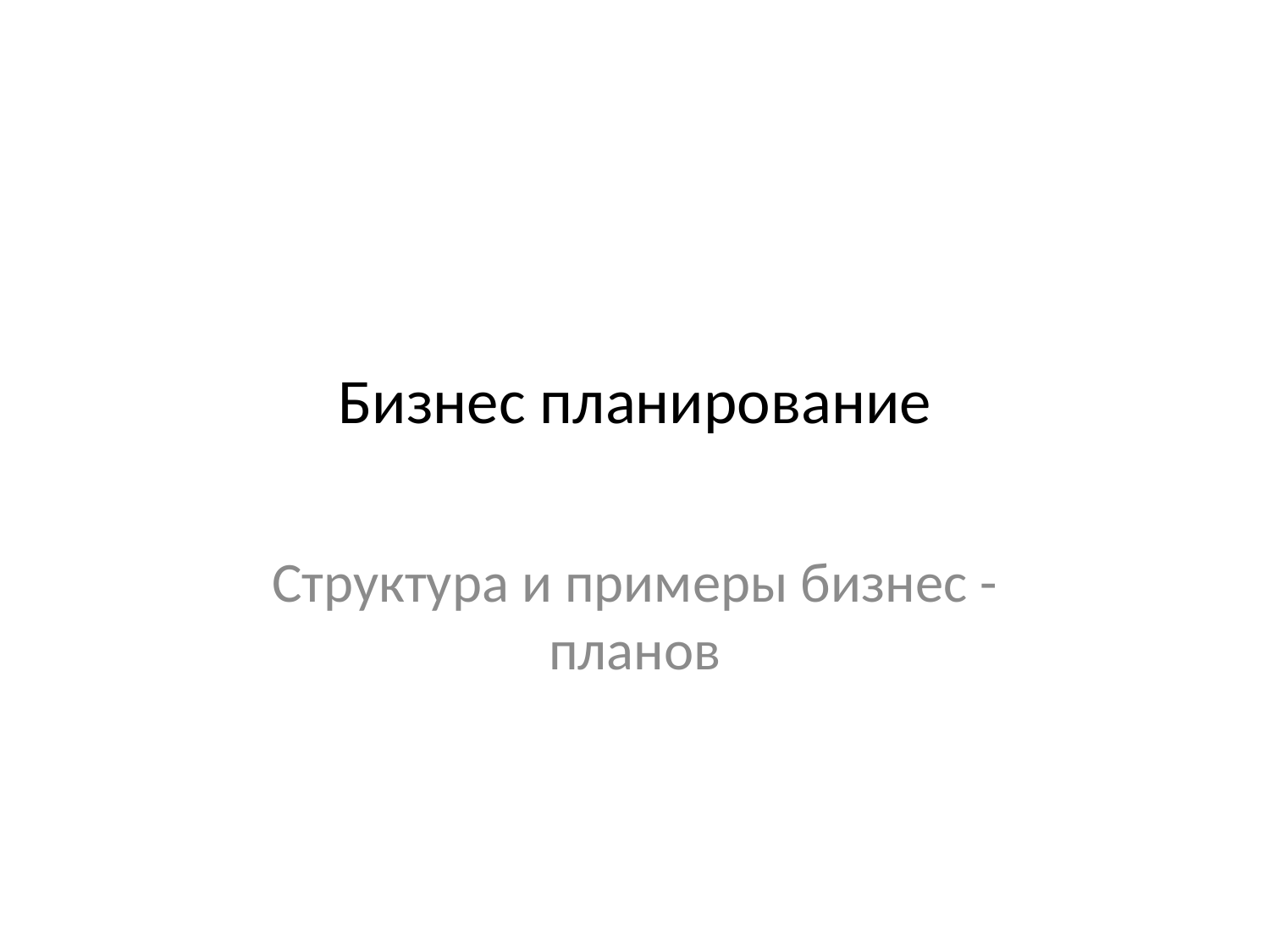

# Бизнес планирование
Структура и примеры бизнес -планов